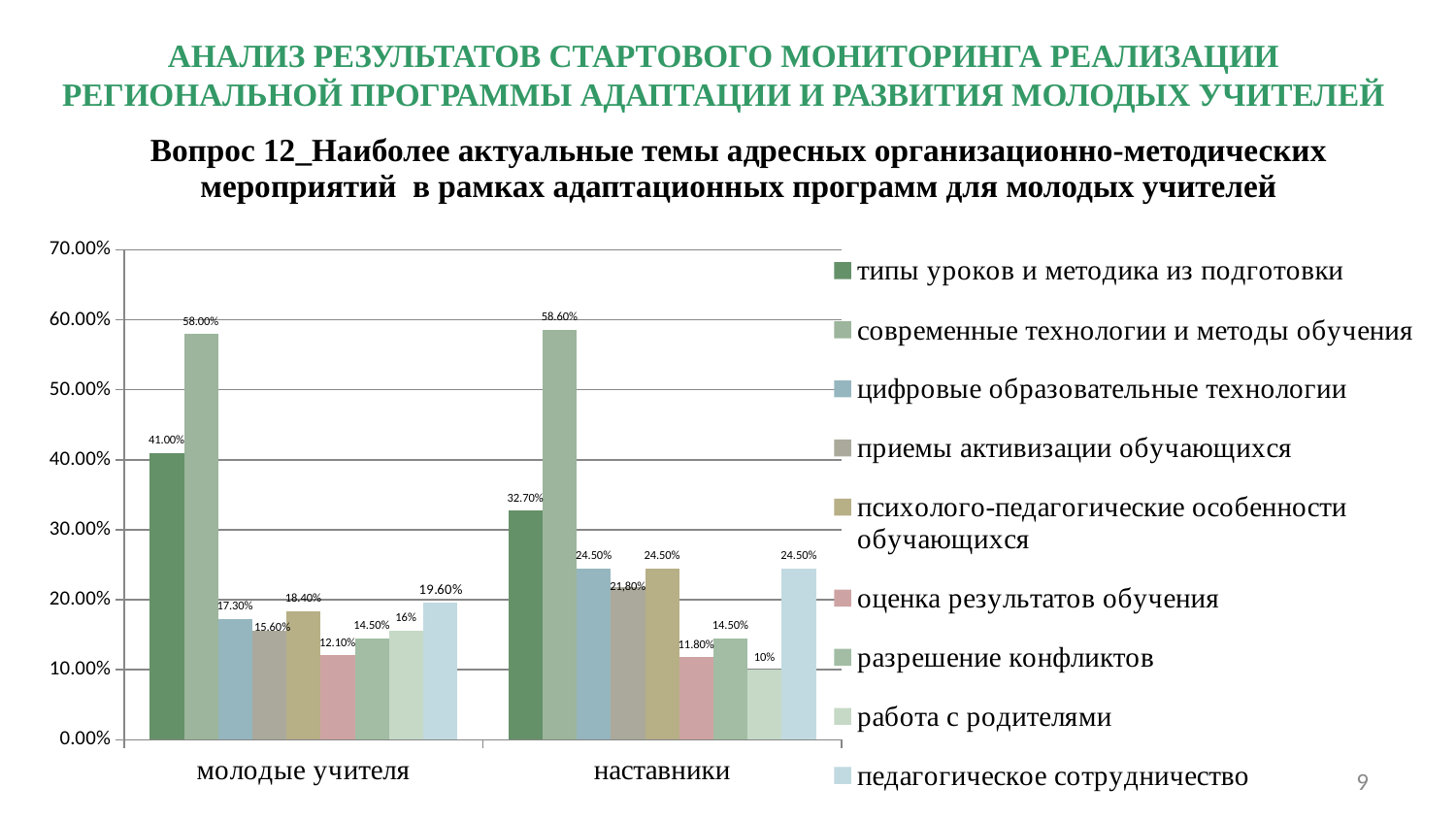

# АНАЛИЗ РЕЗУЛЬТАТОВ СТАРТОВОГО МОНИТОРИНГА РЕАЛИЗАЦИИ РЕГИОНАЛЬНОЙ ПРОГРАММЫ АДАПТАЦИИ И РАЗВИТИЯ МОЛОДЫХ УЧИТЕЛЕЙ
| Вопрос 12\_Наиболее актуальные темы адресных организационно-методических мероприятий в рамках адаптационных программ для молодых учителей |
| --- |

### Chart

| Category | типы уроков и методика из подготовки | современные технологии и методы обучения | цифровые образовательные технологии | приемы активизации обучающихся | психолого-педагогические особенности обучающихся | оценка результатов обучения | разрешение конфликтов | работа с родителями | педагогическое сотрудничество |
|---|---|---|---|---|---|---|---|---|---|
| молодые учителя | 0.4100000000000003 | 0.5800000000000001 | 0.17300000000000001 | 0.1560000000000003 | 0.18400000000000027 | 0.12100000000000002 | 0.1450000000000002 | 0.1560000000000003 | 0.196 |
| наставники | 0.3270000000000006 | 0.586 | 0.24500000000000027 | 0.2180000000000003 | 0.24500000000000027 | 0.11799999999999998 | 0.1450000000000002 | 0.1 | 0.24500000000000027 |
9